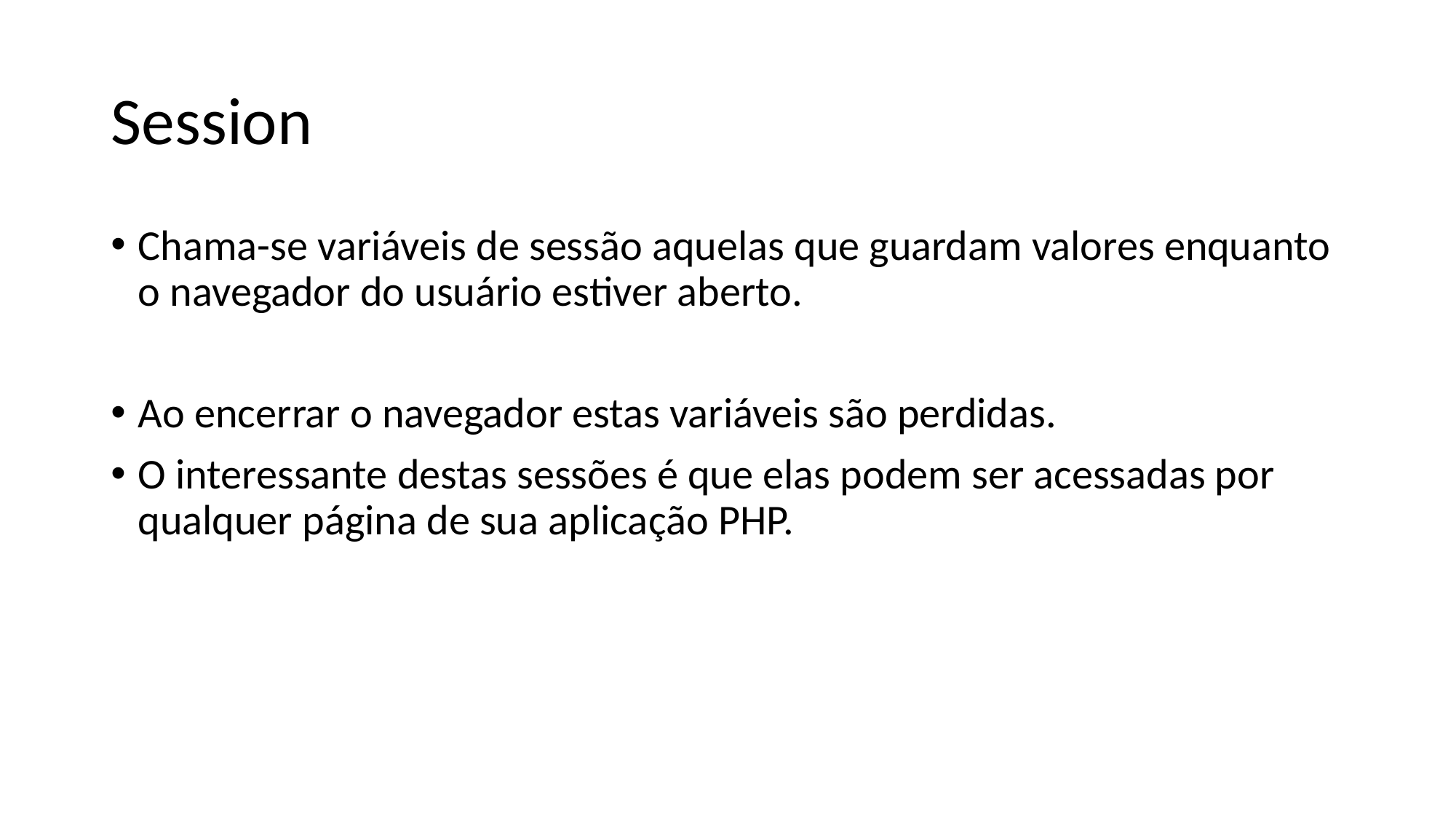

# Session
Chama-se variáveis de sessão aquelas que guardam valores enquanto o navegador do usuário estiver aberto.

Ao encerrar o navegador estas variáveis são perdidas.
O interessante destas sessões é que elas podem ser acessadas por qualquer página de sua aplicação PHP.